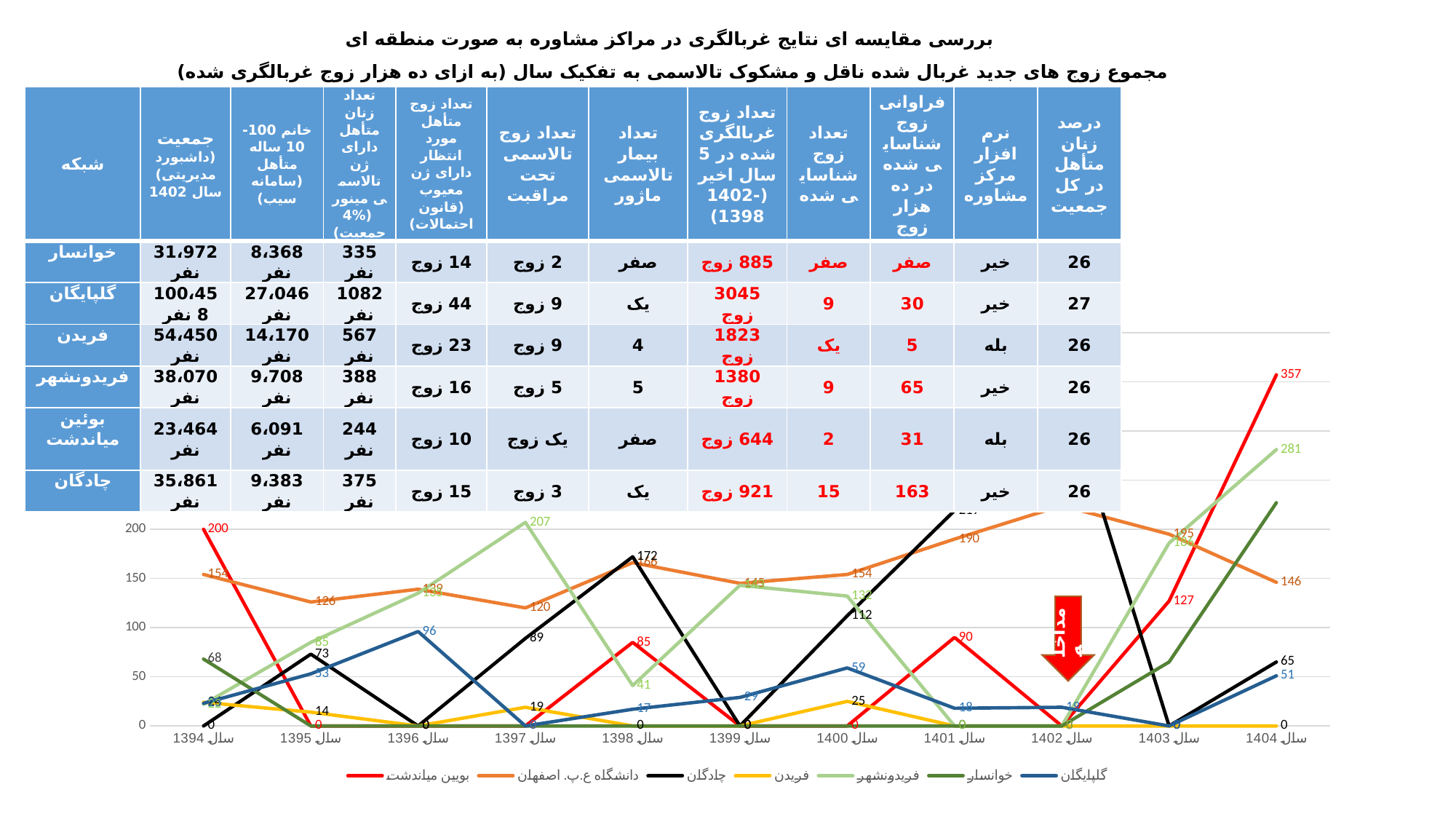

# بررسی مقایسه ای نتایج غربالگری در مراکز مشاوره به صورت منطقه ای مجموع زوج های جدید غربال شده ناقل و مشکوک تالاسمی به تفکیک سال (به ازای ده هزار زوج غربالگری شده)
| شبکه | جمعیت (داشبورد مدیریتی) سال 1402 | خانم 100-10 ساله متأهل (سامانه سیب) | تعداد زنان متأهل دارای ژن تالاسمی مینور (4% جمعیت) | تعداد زوج متأهل مورد انتظار دارای ژن معیوب (قانون احتمالات) | تعداد زوج تالاسمی تحت مراقبت | تعداد بیمار تالاسمی ماژور | تعداد زوج غربالگری شده در 5 سال اخیر (1402-1398) | تعداد زوج شناسایی شده | فراوانی زوج شناسایی شده در ده هزار زوج | نرم افزار مرکز مشاوره | درصد زنان متأهل در کل جمعیت |
| --- | --- | --- | --- | --- | --- | --- | --- | --- | --- | --- | --- |
| خوانسار | 31،972 نفر | 8،368 نفر | 335 نفر | 14 زوج | 2 زوج | صفر | 885 زوج | صفر | صفر | خیر | 26 |
| گلپایگان | 100،458 نفر | 27،046 نفر | 1082 نفر | 44 زوج | 9 زوج | یک | 3045 زوج | 9 | 30 | خیر | 27 |
| فریدن | 54،450 نفر | 14،170 نفر | 567 نفر | 23 زوج | 9 زوج | 4 | 1823 زوج | یک | 5 | بله | 26 |
| فریدونشهر | 38،070 نفر | 9،708 نفر | 388 نفر | 16 زوج | 5 زوج | 5 | 1380 زوج | 9 | 65 | خیر | 26 |
| بوئین میاندشت | 23،464 نفر | 6،091 نفر | 244 نفر | 10 زوج | یک زوج | صفر | 644 زوج | 2 | 31 | بله | 26 |
| چادگان | 35،861 نفر | 9،383 نفر | 375 نفر | 15 زوج | 3 زوج | یک | 921 زوج | 15 | 163 | خیر | 26 |

### Chart

| Category | بویین میاندشت | دانشگاه ع.پ. اصفهان | چادگان | فریدن | فریدونشهر | خوانسار | گلپایگان |
|---|---|---|---|---|---|---|---|
| سال 1394 | 200.0 | 154.0 | 0.0 | 24.0 | 22.0 | 68.0 | 23.0 |
| سال 1395 | 0.0 | 126.0 | 73.0 | 14.0 | 85.0 | 0.0 | 53.0 |
| سال 1396 | 0.0 | 139.0 | 0.0 | 0.0 | 135.0 | 0.0 | 96.0 |
| سال 1397 | 0.0 | 120.0 | 89.0 | 19.0 | 207.0 | 0.0 | 0.0 |
| سال 1398 | 85.0 | 166.0 | 172.0 | 0.0 | 41.0 | 0.0 | 17.0 |
| سال 1399 | 0.0 | 145.0 | 0.0 | 0.0 | 143.0 | 0.0 | 29.0 |
| سال 1400 | 0.0 | 154.0 | 112.0 | 25.0 | 132.0 | 0.0 | 59.0 |
| سال 1401 | 90.0 | 190.0 | 219.0 | 0.0 | 0.0 | 0.0 | 18.0 |
| سال 1402 | 0.0 | 224.0 | 351.0 | 0.0 | 0.0 | 0.0 | 19.0 |
| سال 1403 | 127.0 | 195.0 | 0.0 | 0.0 | 186.0 | 65.0 | 0.0 |
| سال 1404 | 357.0 | 146.0 | 65.0 | 0.0 | 281.0 | 227.0 | 51.0 |